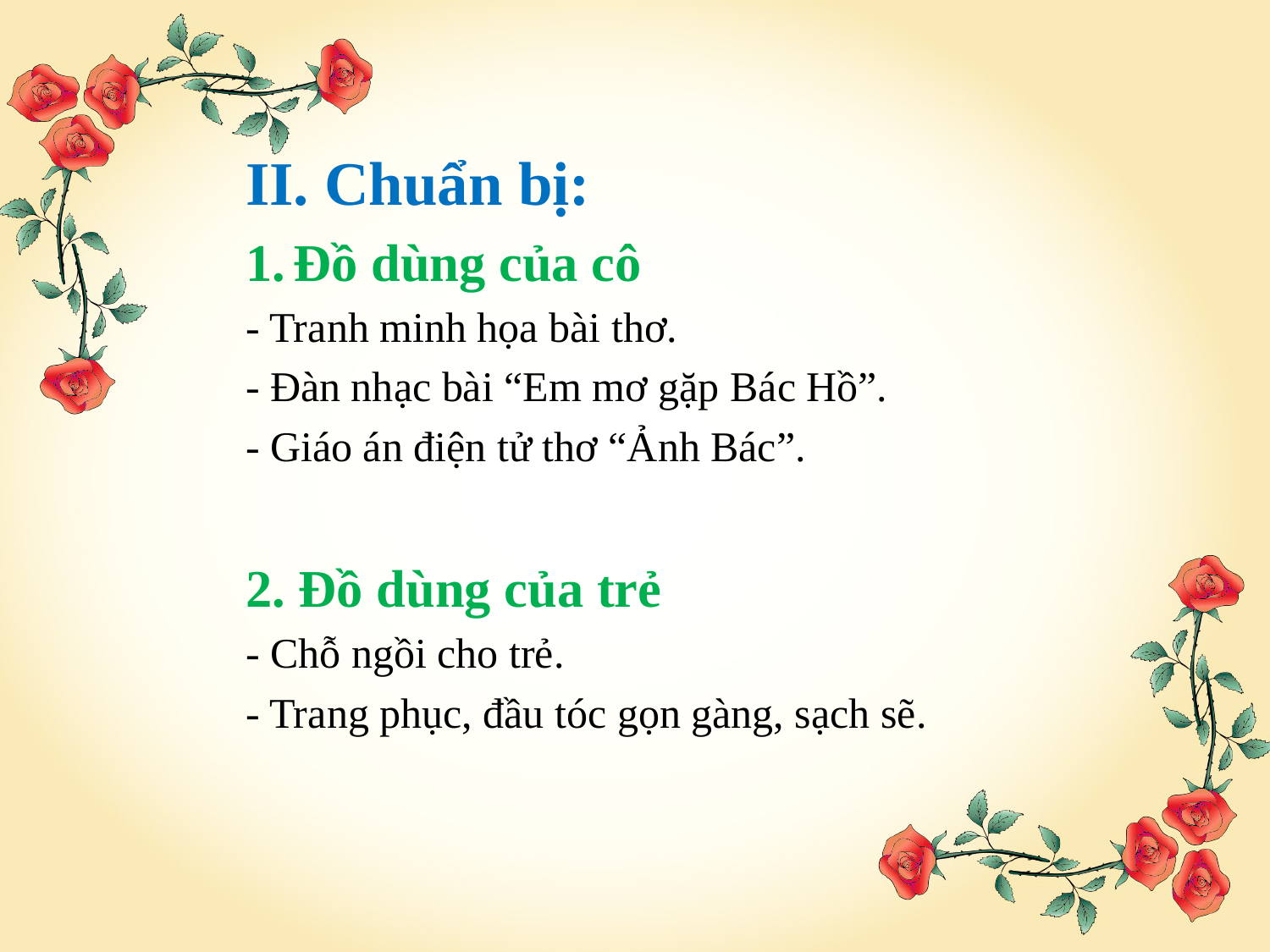

II. Chuẩn bị:
Đồ dùng của cô
- Tranh minh họa bài thơ.
- Đàn nhạc bài “Em mơ gặp Bác Hồ”.
- Giáo án điện tử thơ “Ảnh Bác”.

2. Đồ dùng của trẻ
- Chỗ ngồi cho trẻ.
- Trang phục, đầu tóc gọn gàng, sạch sẽ.